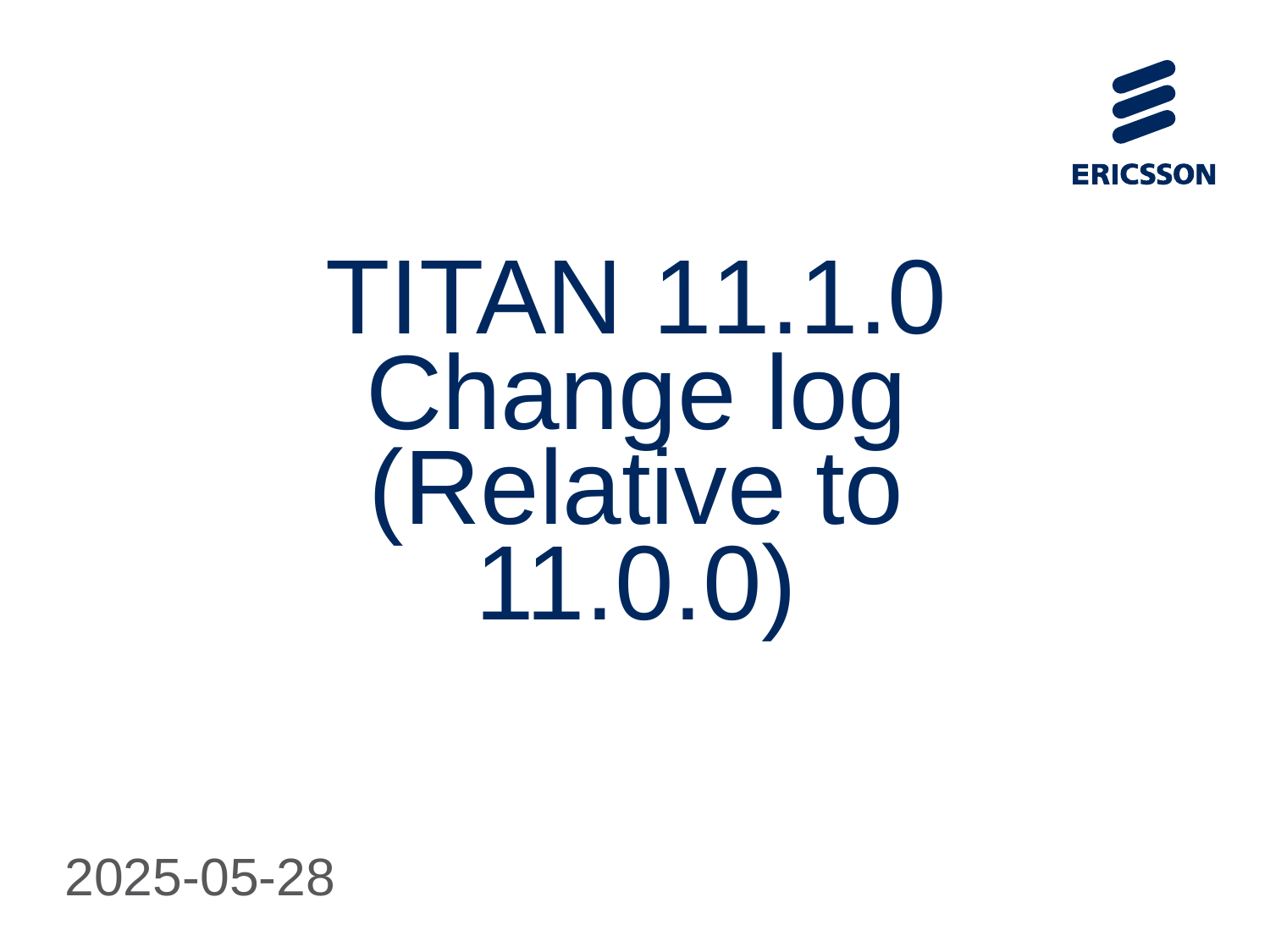

# TITAN 11.1.0 Change log (Relative to 11.0.0)
2025-05-28